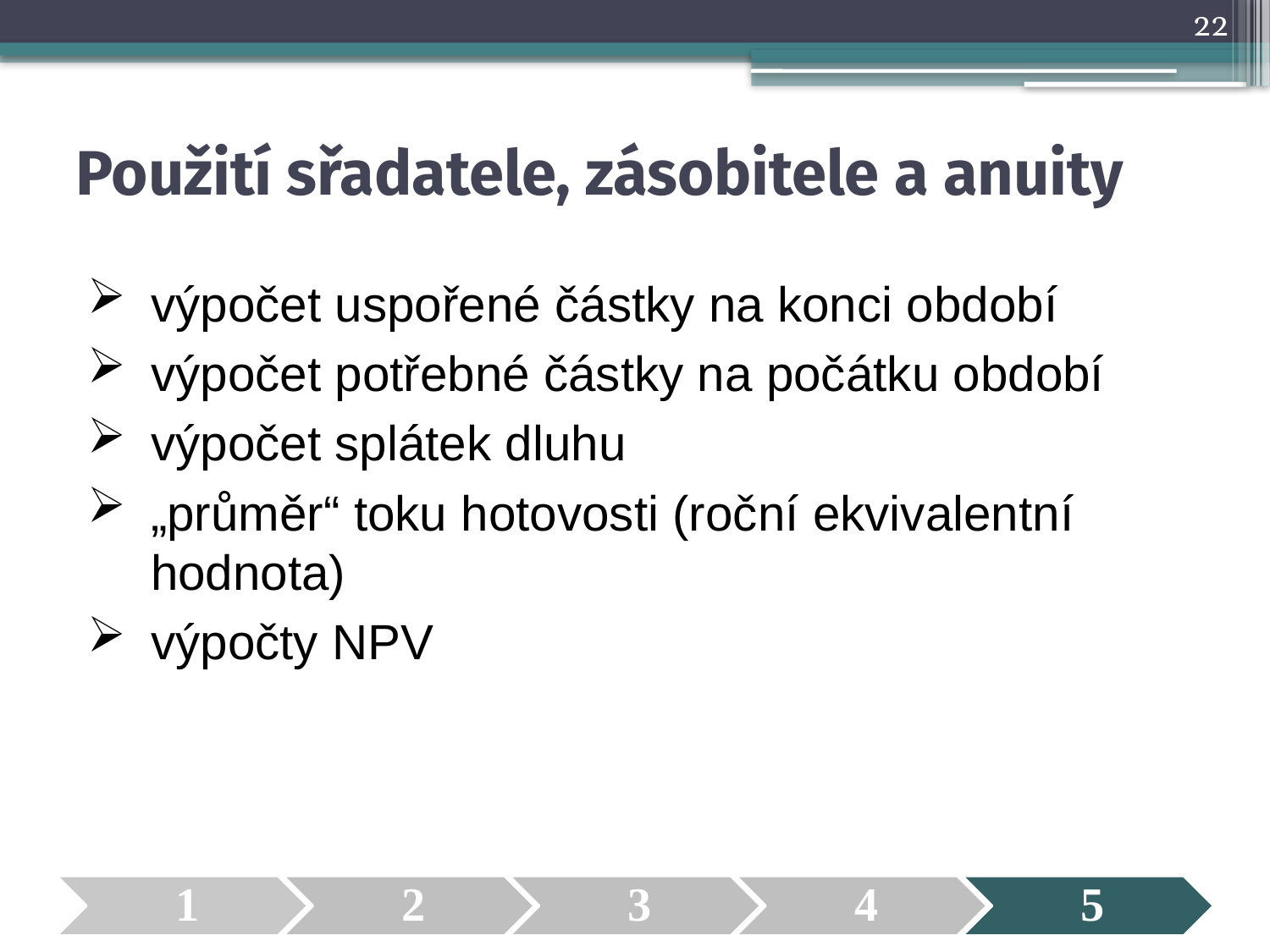

22
# Použití sřadatele, zásobitele a anuity
výpočet uspořené částky na konci období
výpočet potřebné částky na počátku období
výpočet splátek dluhu
„průměr“ toku hotovosti (roční ekvivalentní hodnota)
výpočty NPV

1
2
3
4
5